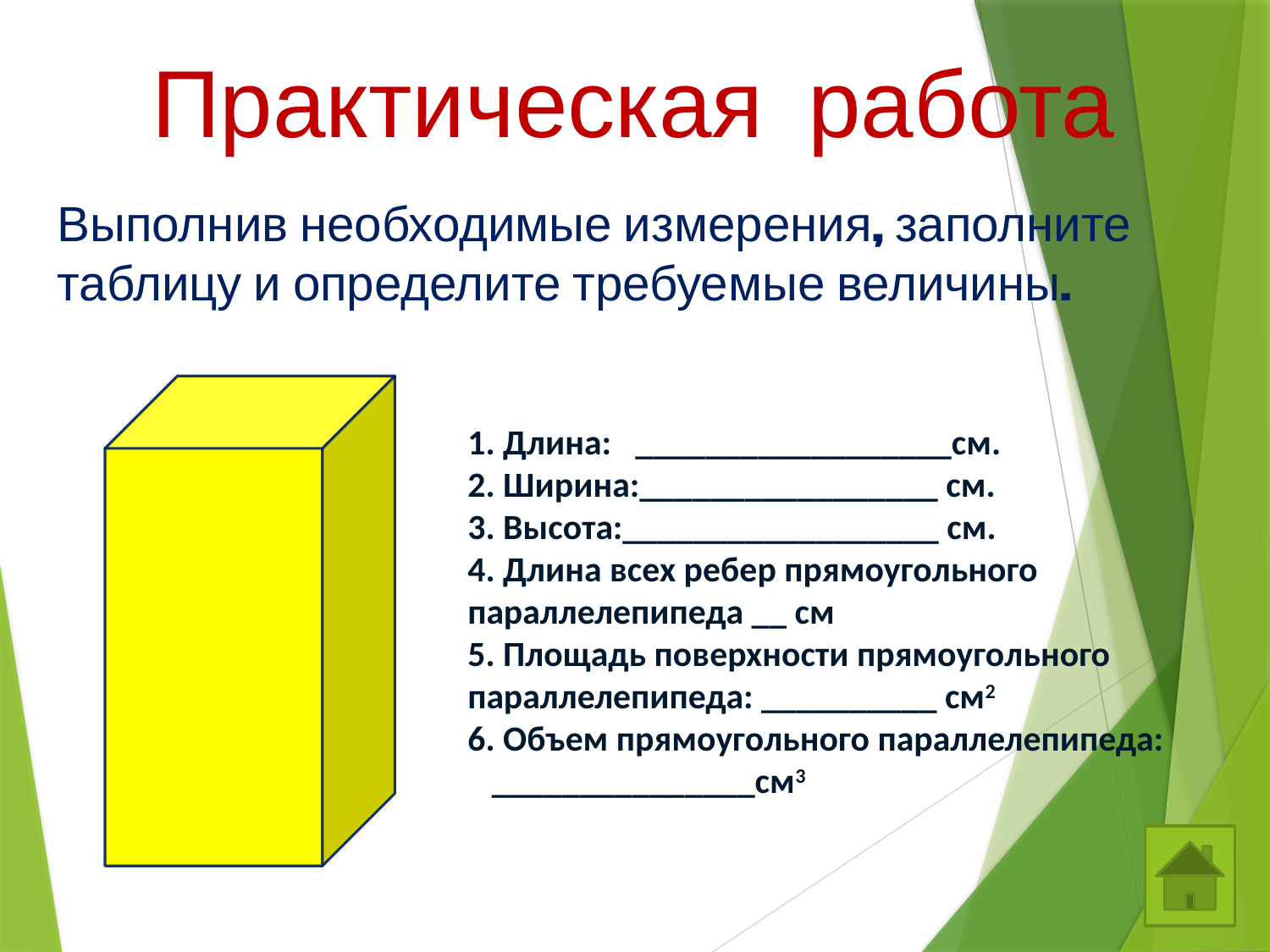

Практическая  работа
Выполнив необходимые измерения, заполните таблицу и определите требуемые величины.

1. Длина:   __________________см.
2. Ширина:_________________ см.
3. Высота:__________________ см.
4. Длина всех ребер прямоугольного параллелепипеда __ см
5. Площадь поверхности прямоугольного параллелепипеда: __________ см2
6. Объем прямоугольного параллелепипеда:     _______________см3